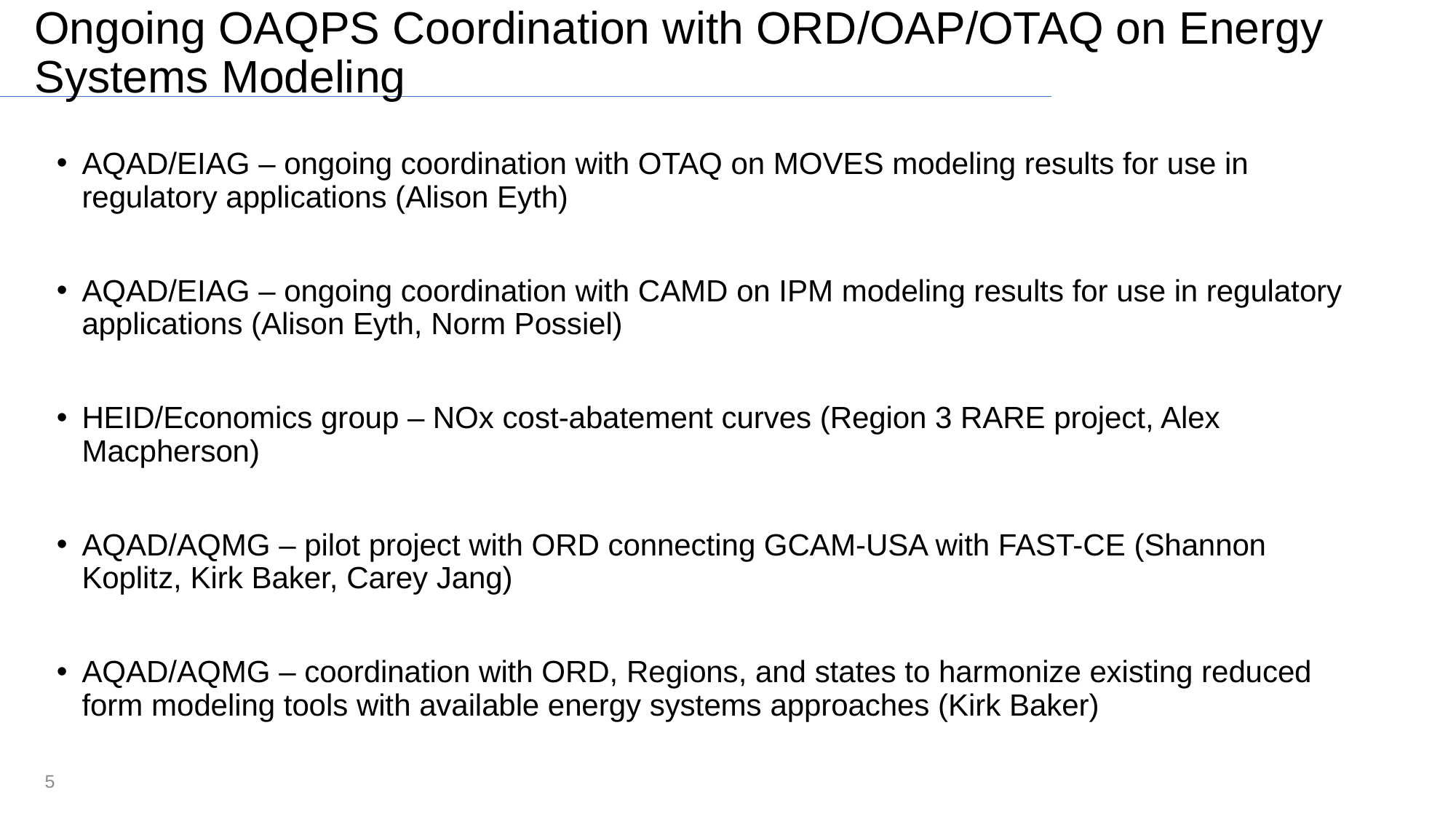

# Ongoing OAQPS Coordination with ORD/OAP/OTAQ on Energy Systems Modeling
AQAD/EIAG – ongoing coordination with OTAQ on MOVES modeling results for use in regulatory applications (Alison Eyth)

AQAD/EIAG – ongoing coordination with CAMD on IPM modeling results for use in regulatory applications (Alison Eyth, Norm Possiel)

HEID/Economics group – NOx cost-abatement curves (Region 3 RARE project, Alex Macpherson)

AQAD/AQMG – pilot project with ORD connecting GCAM-USA with FAST-CE (Shannon Koplitz, Kirk Baker, Carey Jang)

AQAD/AQMG – coordination with ORD, Regions, and states to harmonize existing reduced form modeling tools with available energy systems approaches (Kirk Baker)
5